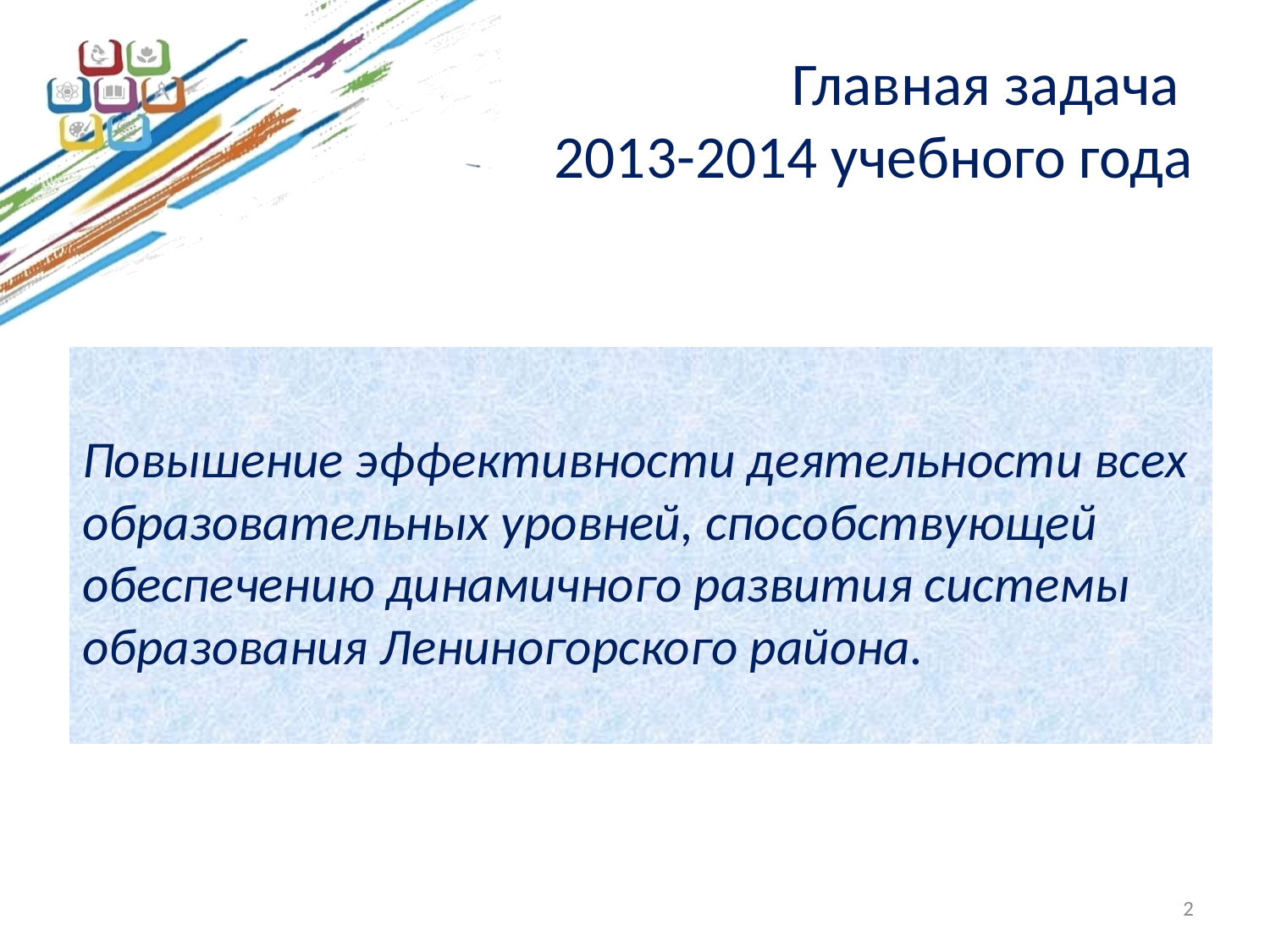

# Главная задача 2013-2014 учебного года

Повышение эффективности деятельности всех образовательных уровней, способствующей обеспечению динамичного развития системы образования Лениногорского района.

2